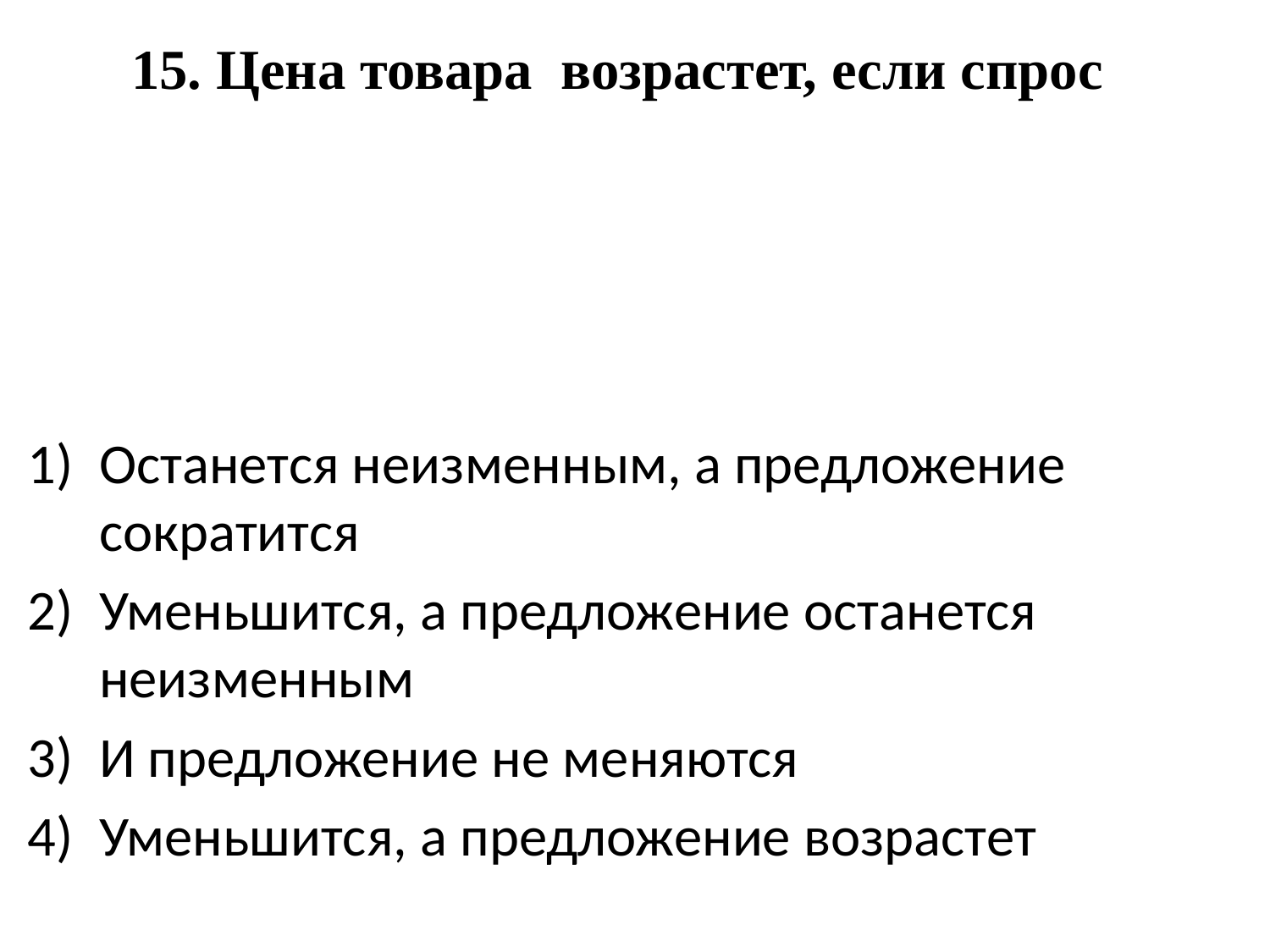

15. Цена товара  возрастет, если спрос

Останется неизменным, а предложение сократится
Уменьшится, а предложение останется неизменным
И предложение не меняются
Уменьшится, а предложение возрастет